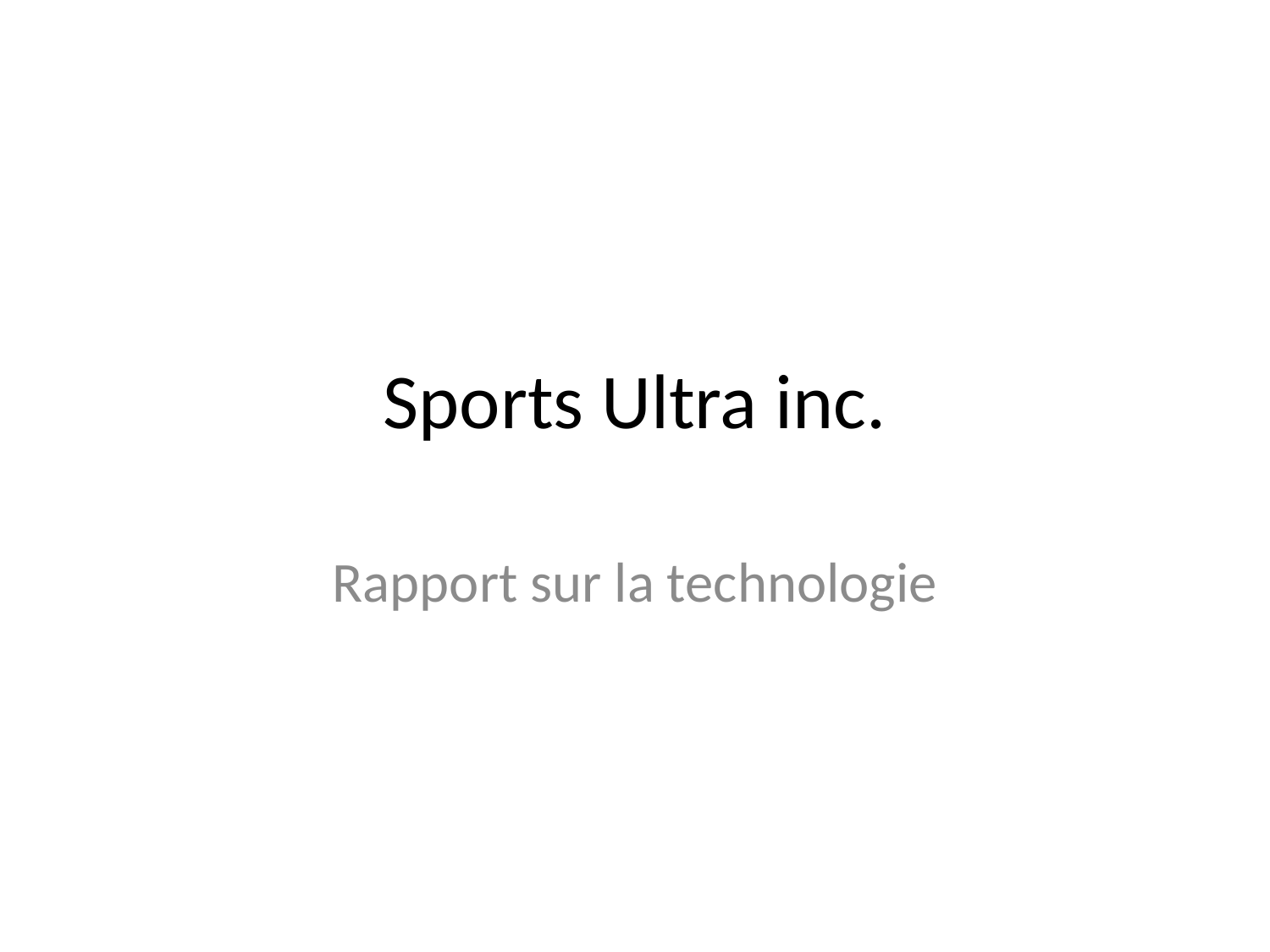

# Sports Ultra inc.
Rapport sur la technologie